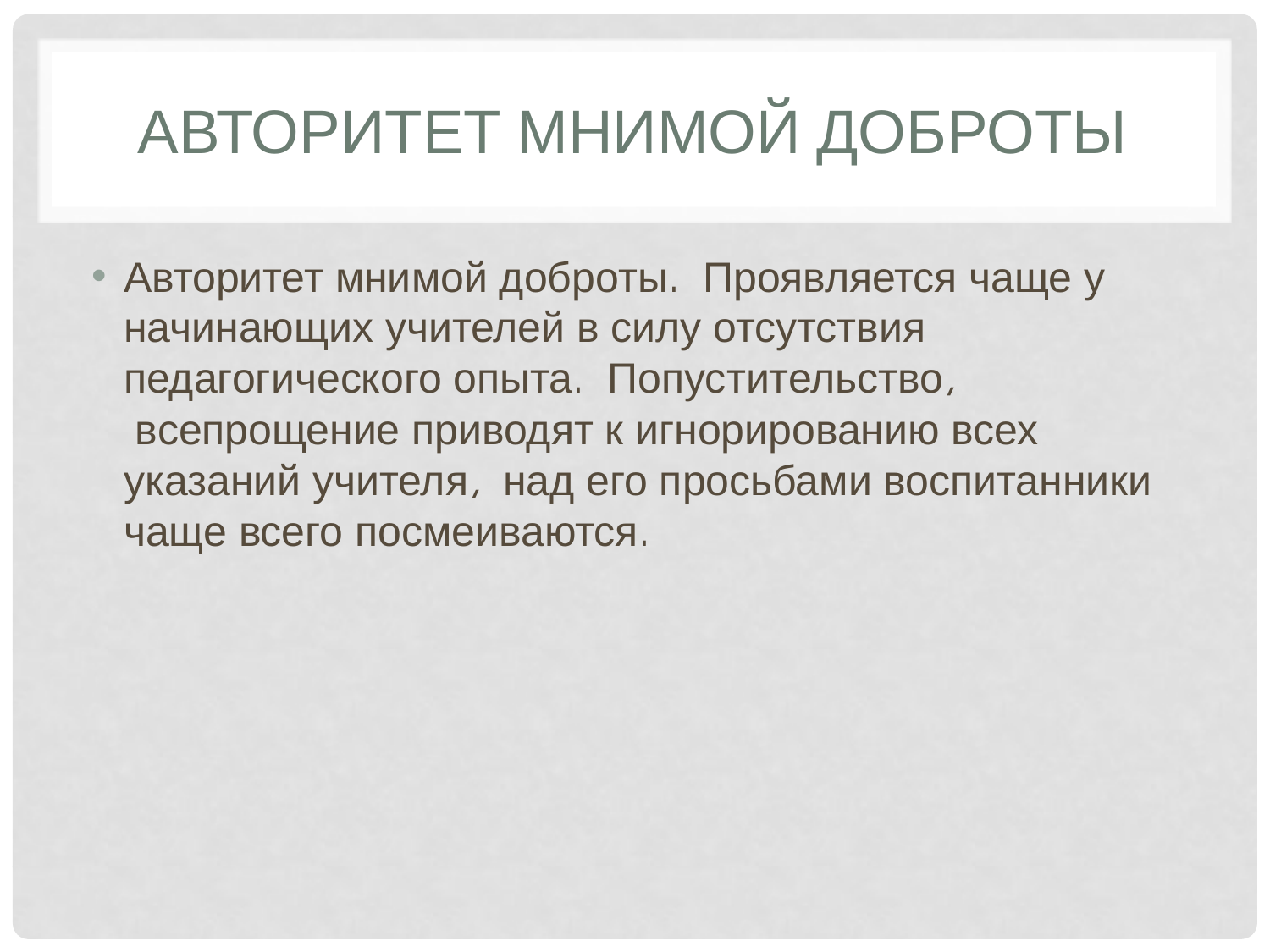

# Авторитет мнимой доброты
Авторитет мнимой доброты.  Проявляется чаще у начинающих учителей в силу отсутствия педагогического опыта.  Попустительство,  всепрощение приводят к игнорированию всех указаний учителя,  над его просьбами воспитанники чаще всего посмеиваются.